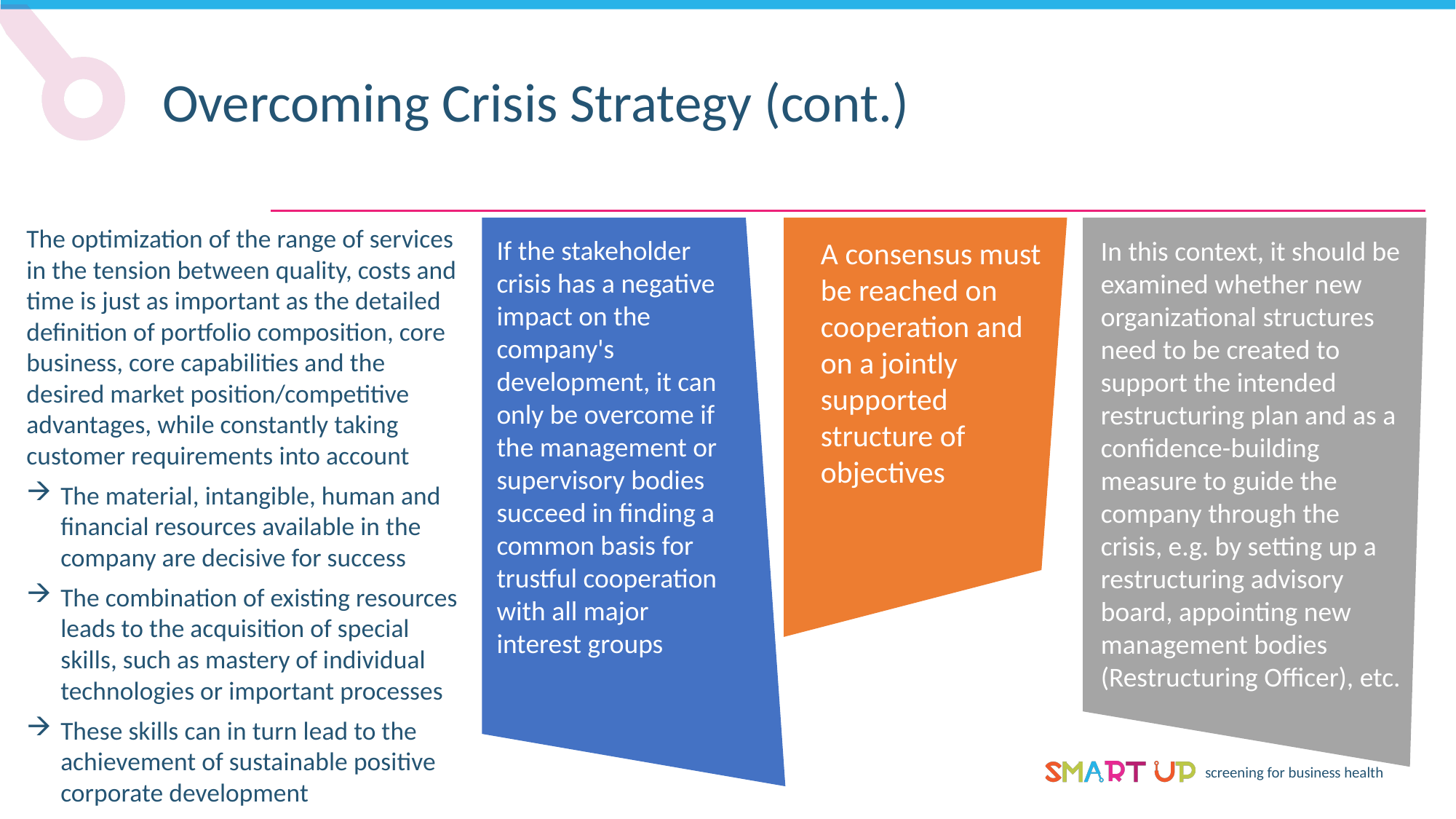

Overcoming Crisis Strategy (cont.)
The optimization of the range of services in the tension between quality, costs and time is just as important as the detailed definition of portfolio composition, core business, core capabilities and the desired market position/competitive advantages, while constantly taking customer requirements into account
The material, intangible, human and financial resources available in the company are decisive for success
The combination of existing resources leads to the acquisition of special skills, such as mastery of individual technologies or important processes
These skills can in turn lead to the achievement of sustainable positive corporate development

If the stakeholder crisis has a negative impact on the company's development, it can only be overcome if the management or supervisory bodies succeed in finding a common basis for trustful cooperation with all major interest groups
In this context, it should be examined whether new organizational structures need to be created to support the intended restructuring plan and as a confidence-building measure to guide the company through the crisis, e.g. by setting up a restructuring advisory board, appointing new management bodies (Restructuring Officer), etc.
A consensus must be reached on cooperation and on a jointly supported structure of objectives